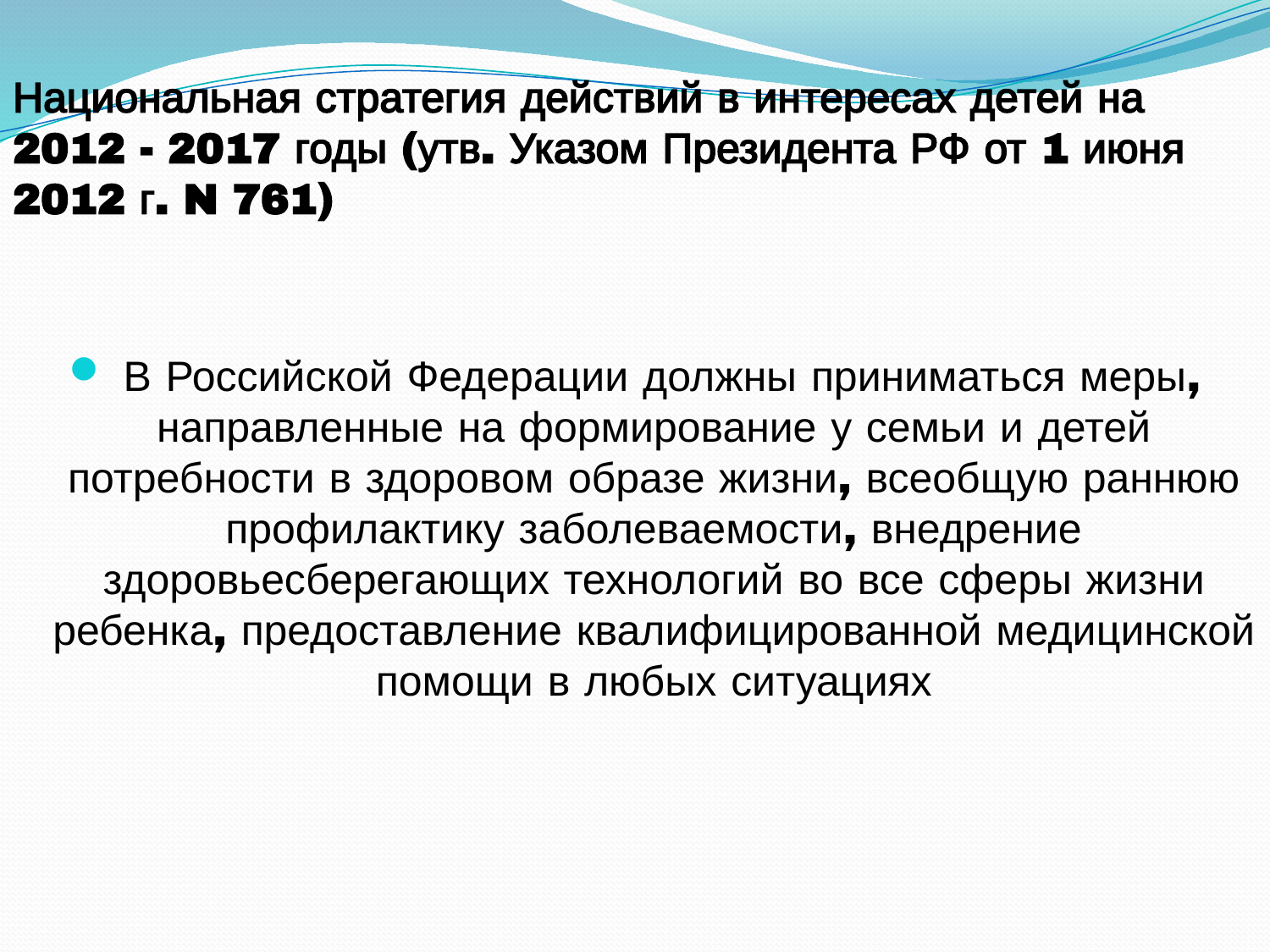

Национальная стратегия действий в интересах детей на 2012 - 2017 годы (утв. Указом Президента РФ от 1 июня 2012 г. N 761)

 В Российской Федерации должны приниматься меры, направленные на формирование у семьи и детей потребности в здоровом образе жизни, всеобщую раннюю профилактику заболеваемости, внедрение здоровьесберегающих технологий во все сферы жизни ребенка, предоставление квалифицированной медицинской помощи в любых ситуациях

#